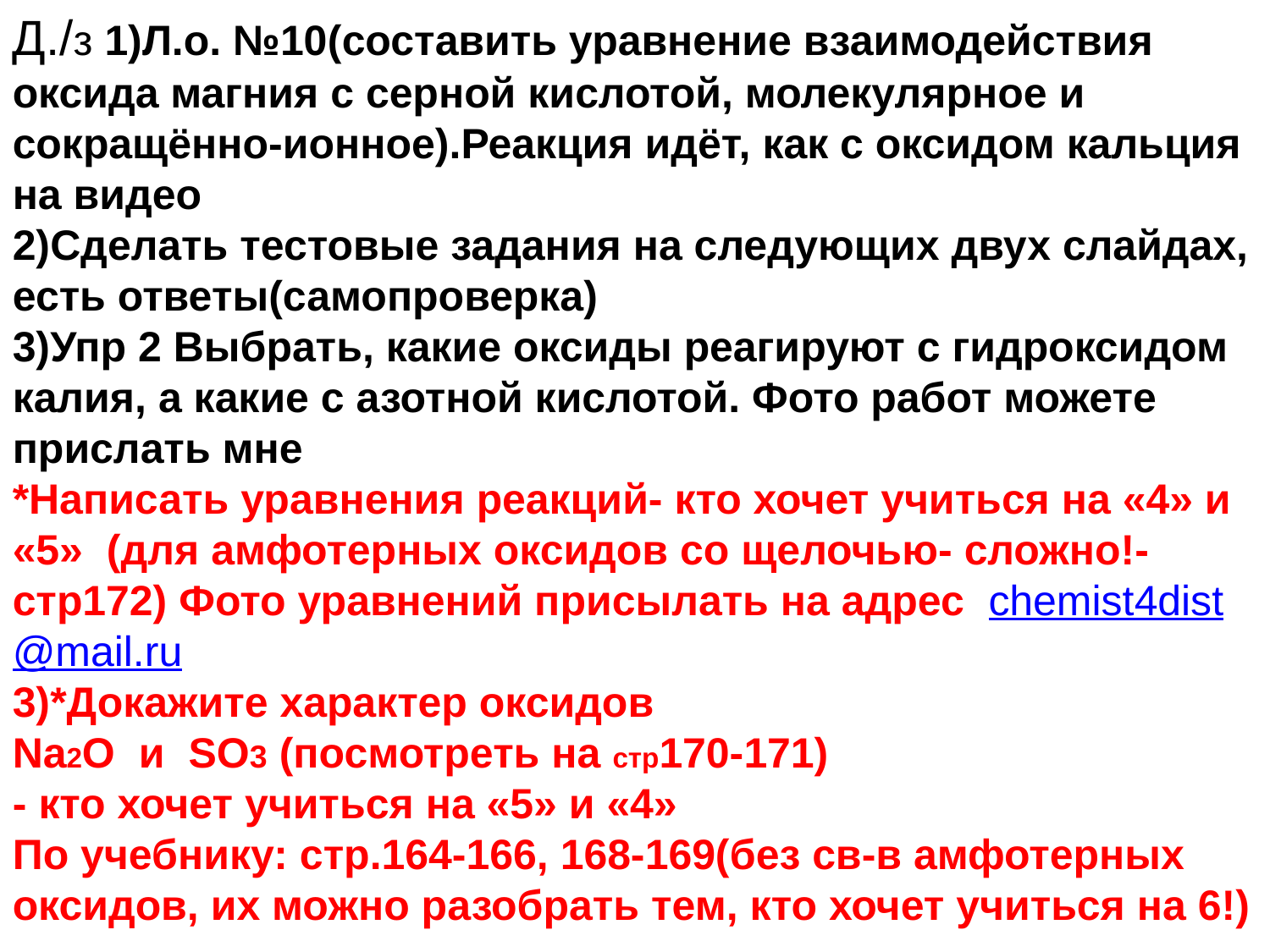

Д./з 1)Л.о. №10(составить уравнение взаимодействия оксида магния с серной кислотой, молекулярное и сокращённо-ионное).Реакция идёт, как с оксидом кальция на видео
2)Сделать тестовые задания на следующих двух слайдах, есть ответы(самопроверка)
3)Упр 2 Выбрать, какие оксиды реагируют с гидроксидом калия, а какие с азотной кислотой. Фото работ можете прислать мне
*Написать уравнения реакций- кто хочет учиться на «4» и «5»  (для амфотерных оксидов со щелочью- сложно!- стр172) Фото уравнений присылать на адрес  chemist4dist@mail.ru
3)*Докажите характер оксидов
Na2O  и  SO3 (посмотреть на стр170-171)
- кто хочет учиться на «5» и «4»
По учебнику: стр.164-166, 168-169(без св-в амфотерных оксидов, их можно разобрать тем, кто хочет учиться на 6!)